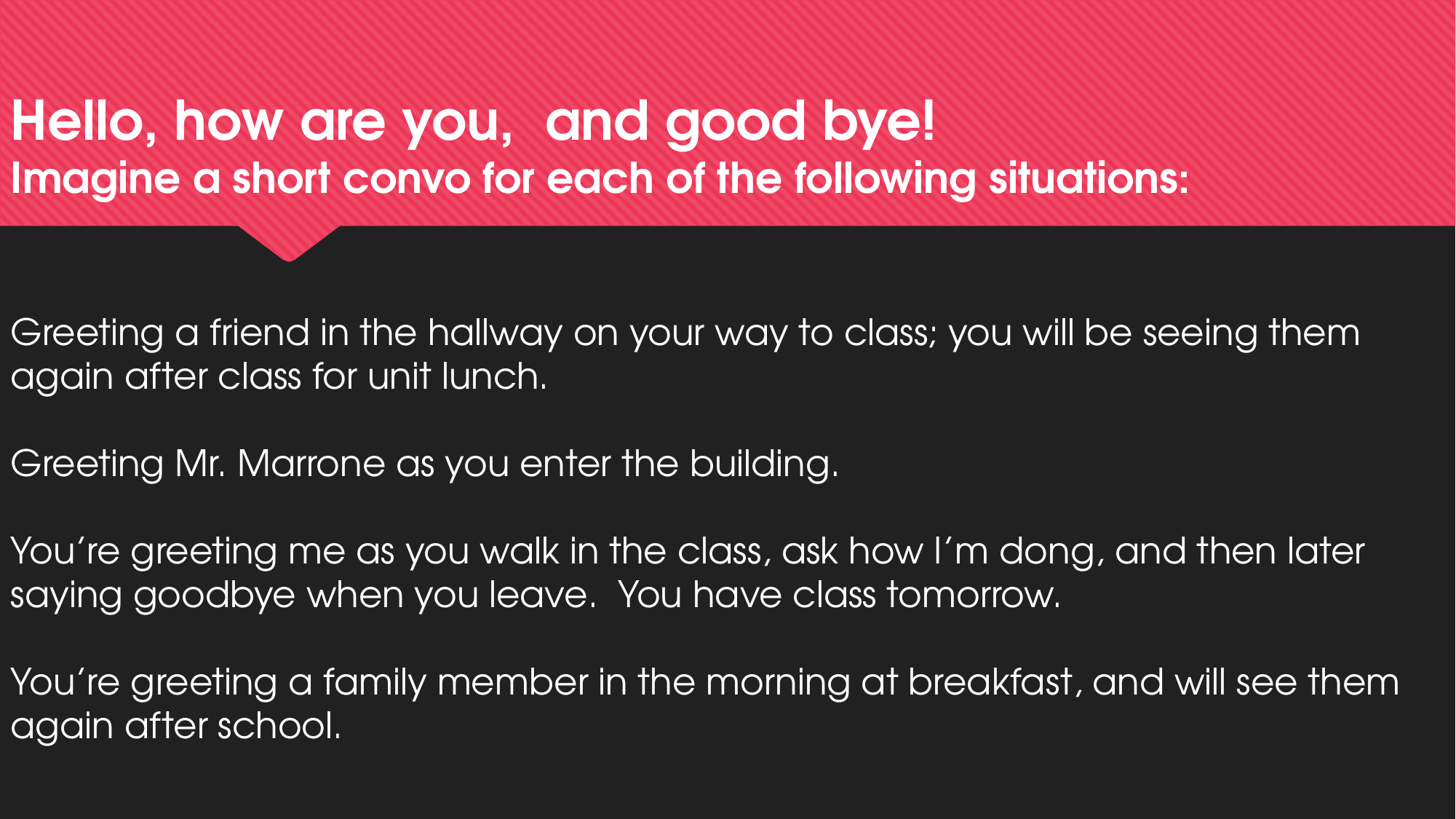

Hello, how are you,  and good bye!
Imagine a short convo for each of the following situations:

Greeting a friend in the hallway on your way to class; you will be seeing them again after class for unit lunch.

Greeting Mr. Marrone as you enter the building.

You’re greeting me as you walk in the class, ask how I’m dong, and then later saying goodbye when you leave.  You have class tomorrow.

You’re greeting a family member in the morning at breakfast, and will see them again after school.